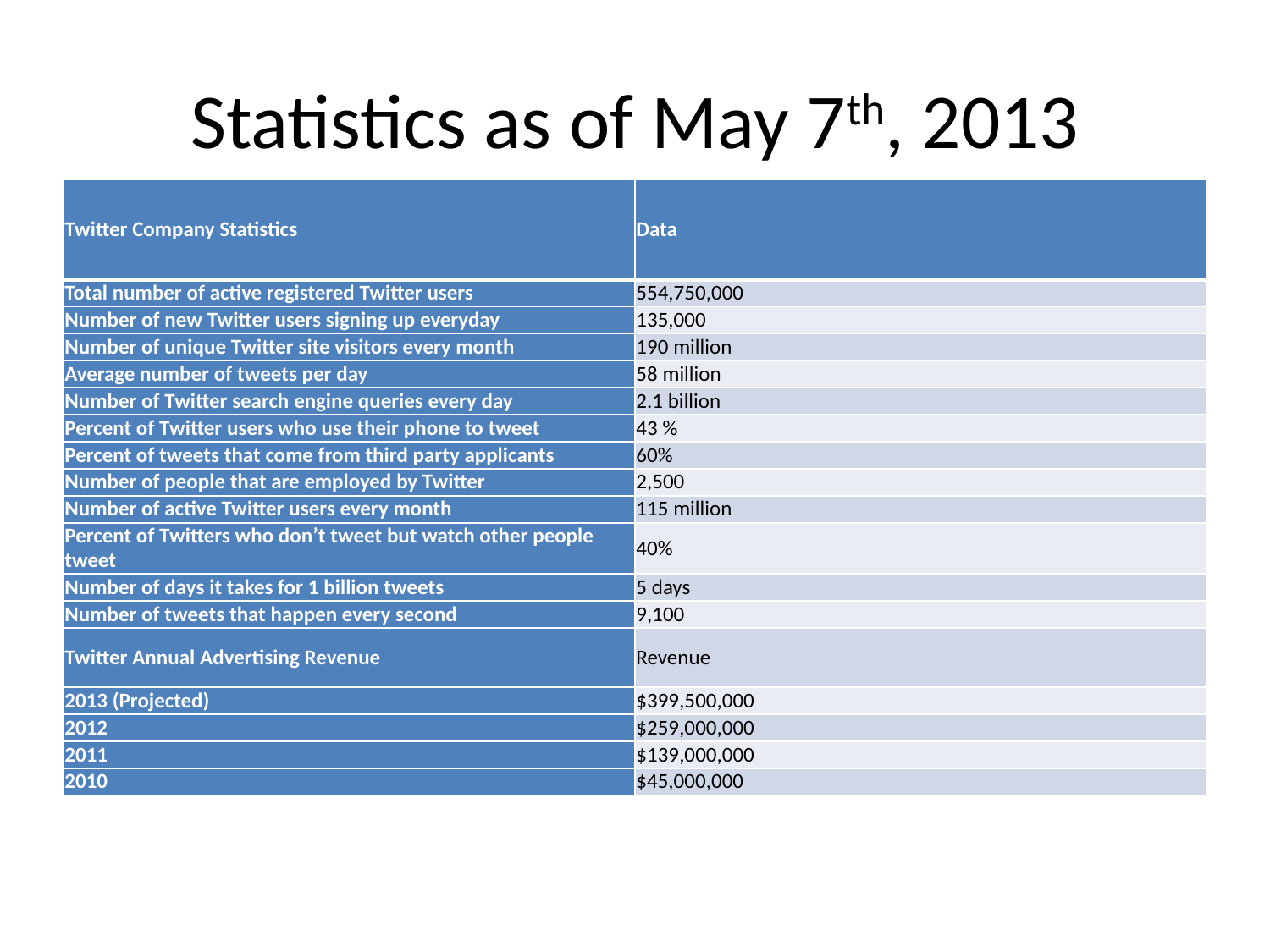

# Statistics as of May 7th, 2013
| Twitter Company Statistics | Data |
| --- | --- |
| Total number of active registered Twitter users | 554,750,000 |
| Number of new Twitter users signing up everyday | 135,000 |
| Number of unique Twitter site visitors every month | 190 million |
| Average number of tweets per day | 58 million |
| Number of Twitter search engine queries every day | 2.1 billion |
| Percent of Twitter users who use their phone to tweet | 43 % |
| Percent of tweets that come from third party applicants | 60% |
| Number of people that are employed by Twitter | 2,500 |
| Number of active Twitter users every month | 115 million |
| Percent of Twitters who don’t tweet but watch other people tweet | 40% |
| Number of days it takes for 1 billion tweets | 5 days |
| Number of tweets that happen every second | 9,100 |
| Twitter Annual Advertising Revenue | Revenue |
| 2013 (Projected) | $399,500,000 |
| 2012 | $259,000,000 |
| 2011 | $139,000,000 |
| 2010 | $45,000,000 |